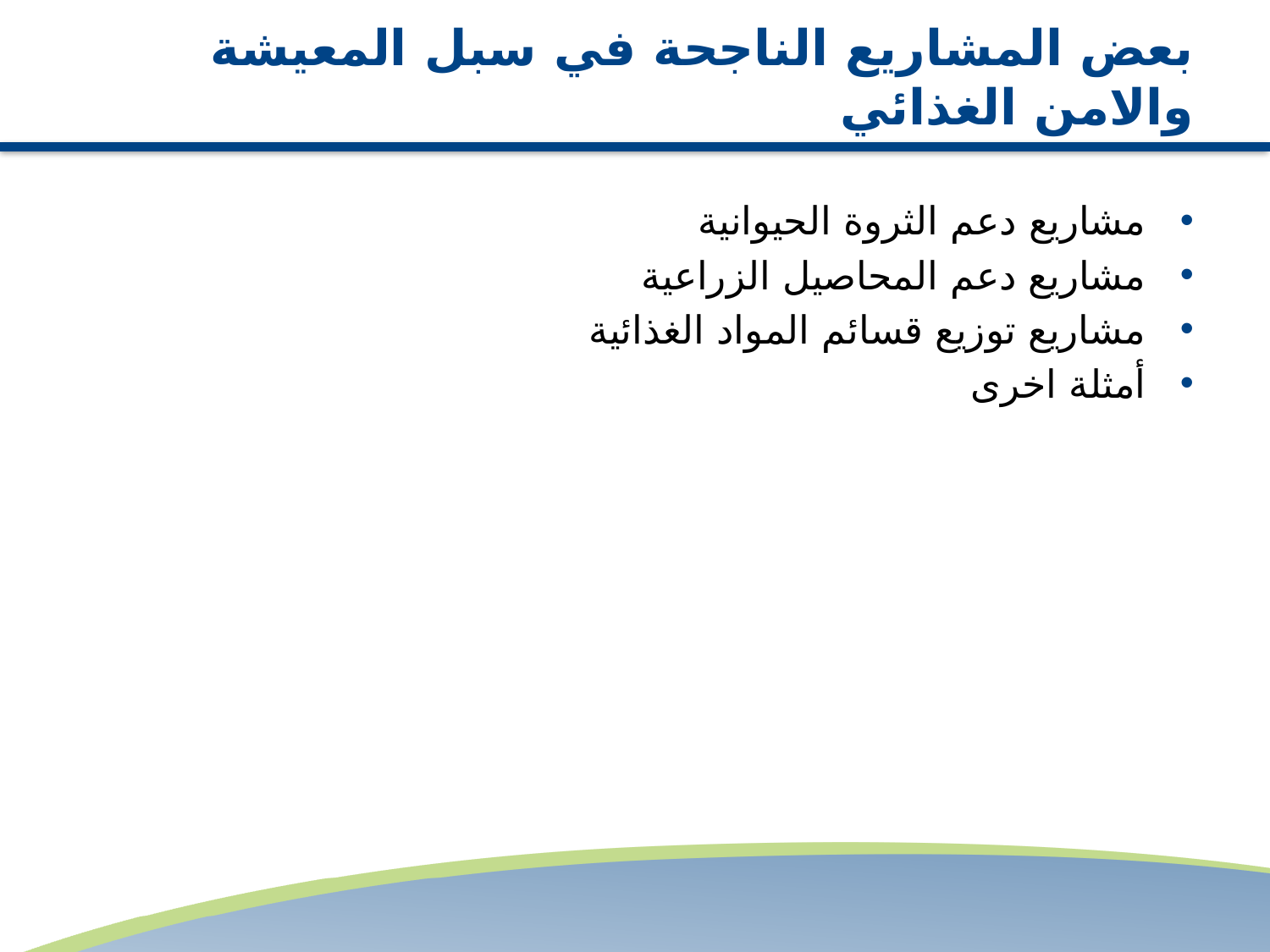

# بعض المشاريع الناجحة في سبل المعيشة والامن الغذائي
مشاريع دعم الثروة الحيوانية
مشاريع دعم المحاصيل الزراعية
مشاريع توزيع قسائم المواد الغذائية
أمثلة اخرى